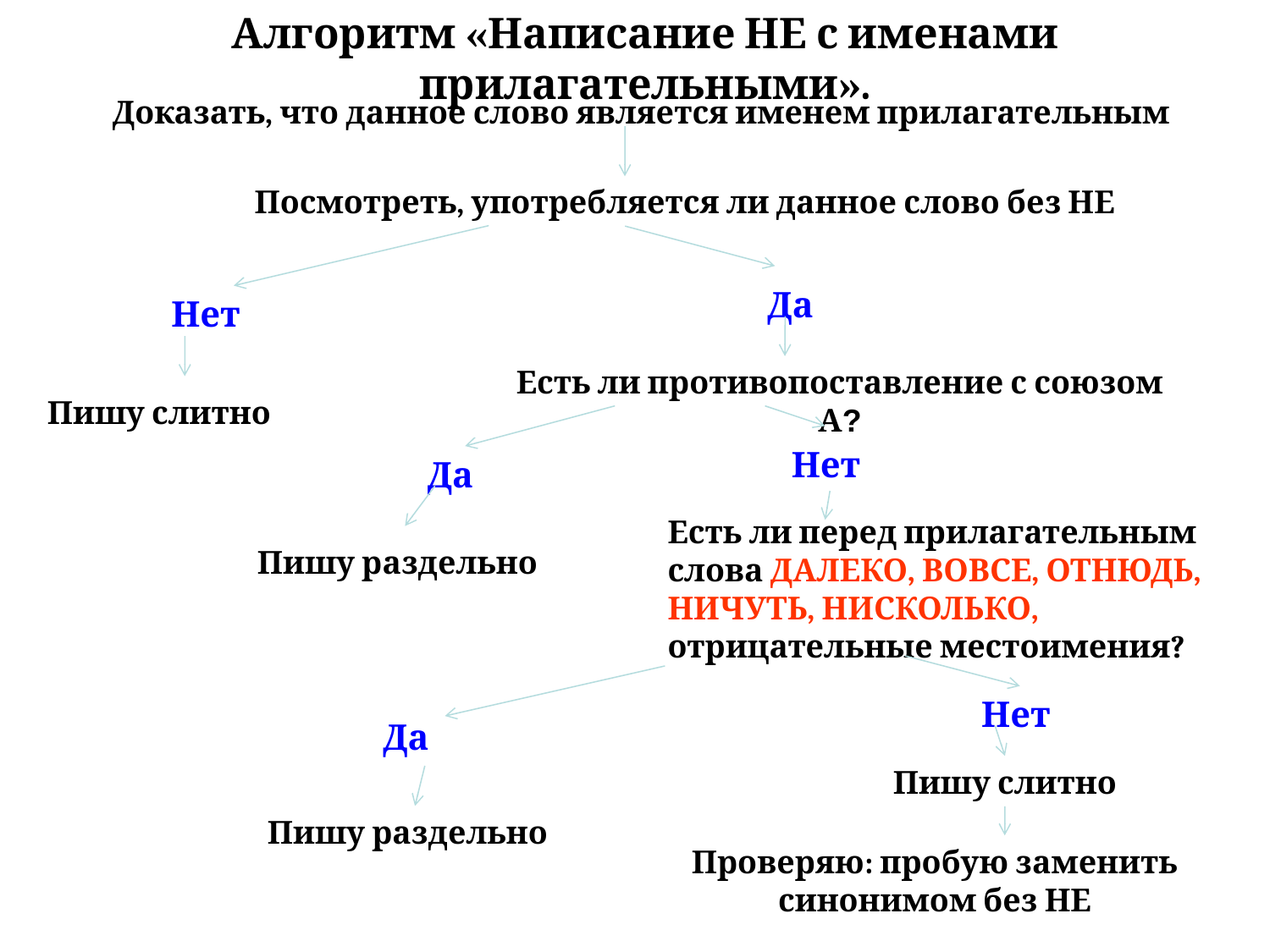

Алгоритм «Написание НЕ с именами прилагательными».
Доказать, что данное слово является именем прилагательным
Посмотреть, употребляется ли данное слово без НЕ
Да
Нет
Есть ли противопоставление с союзом А?
Пишу слитно
Нет
Да
Есть ли перед прилагательным слова ДАЛЕКО, ВОВСЕ, ОТНЮДЬ, НИЧУТЬ, НИСКОЛЬКО, отрицательные местоимения?
Пишу раздельно
Нет
Да
Пишу слитно
Пишу раздельно
Проверяю: пробую заменить синонимом без НЕ